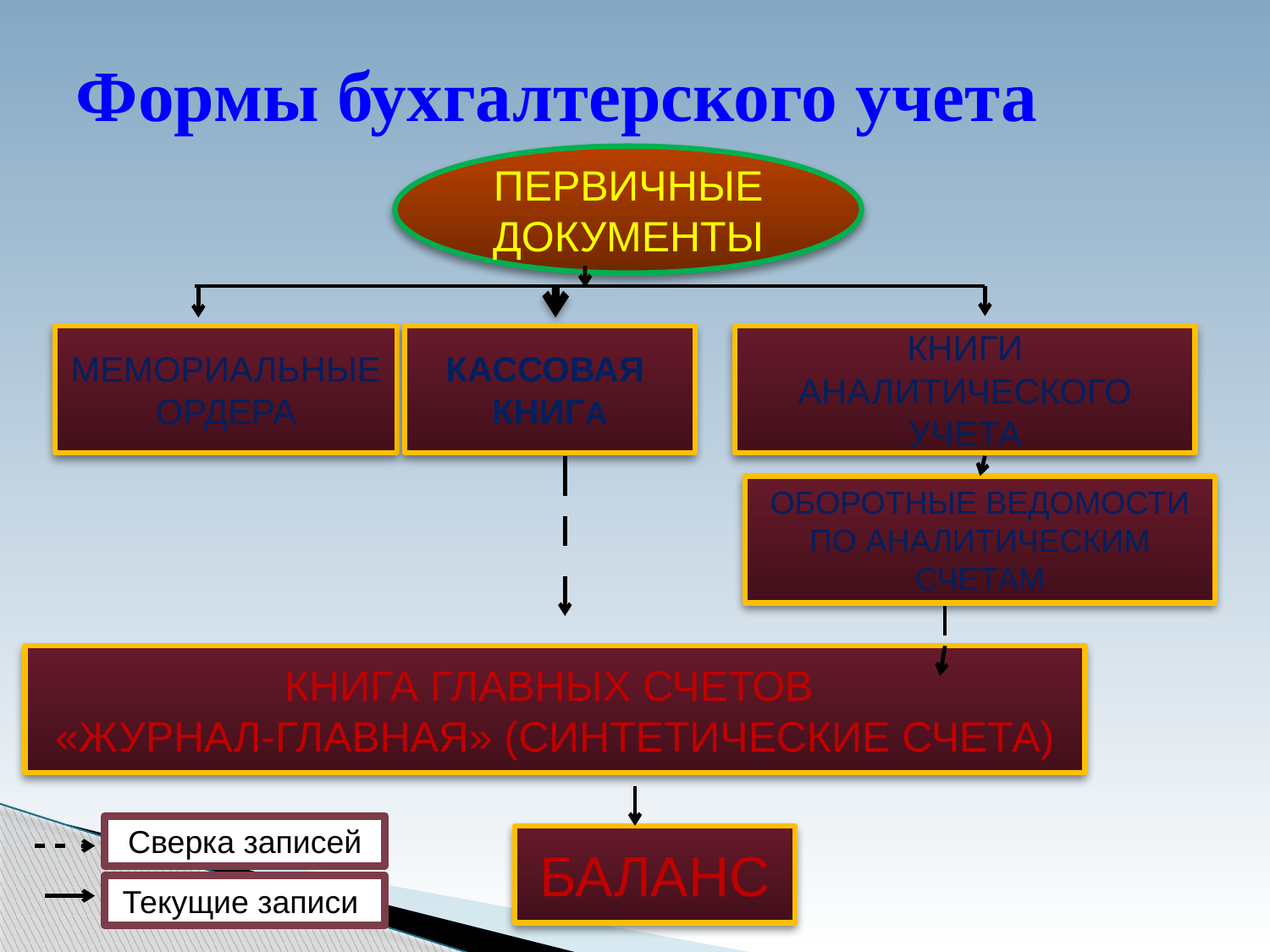

# Формы бухгалтерского учета

ПЕРВИЧНЫЕ ДОКУМЕНТЫ
МЕМОРИАЛЬНЫЕ ОРДЕРА
КАССОВАЯ
КНИГА
КНИГИ АНАЛИТИЧЕСКОГО УЧЕТА
ОБОРОТНЫЕ ВЕДОМОСТИ ПО АНАЛИТИЧЕСКИМ СЧЕТАМ
КНИГА ГЛАВНЫХ СЧЕТОВ
«ЖУРНАЛ-ГЛАВНАЯ» (СИНТЕТИЧЕСКИЕ СЧЕТА)
Сверка записей
БАЛАНС
Текущие записи